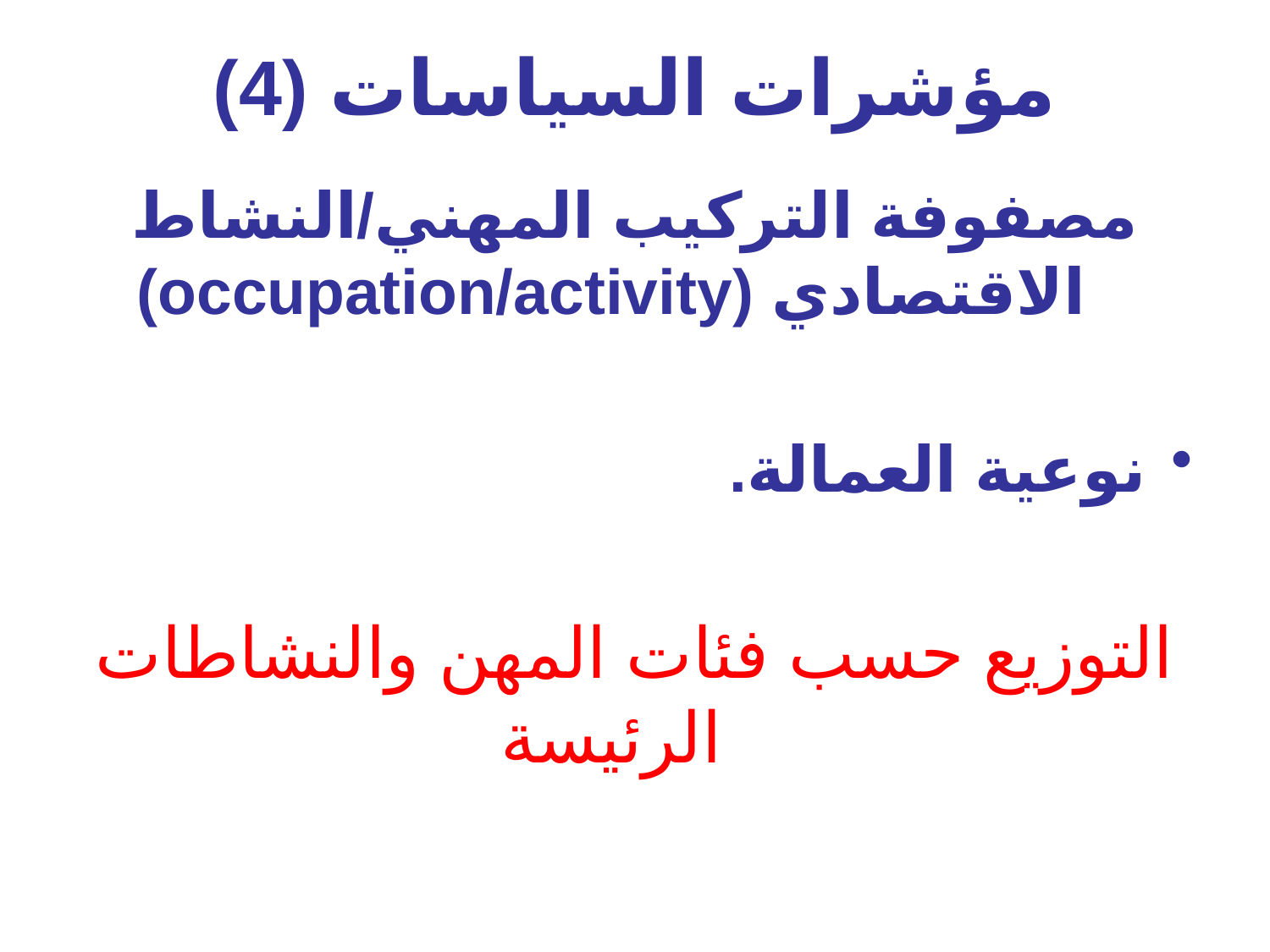

# مؤشرات السياسات (4)
مصفوفة التركيب المهني/النشاط الاقتصادي (occupation/activity)

نوعية العمالة.

التوزيع حسب فئات المهن والنشاطات الرئيسة